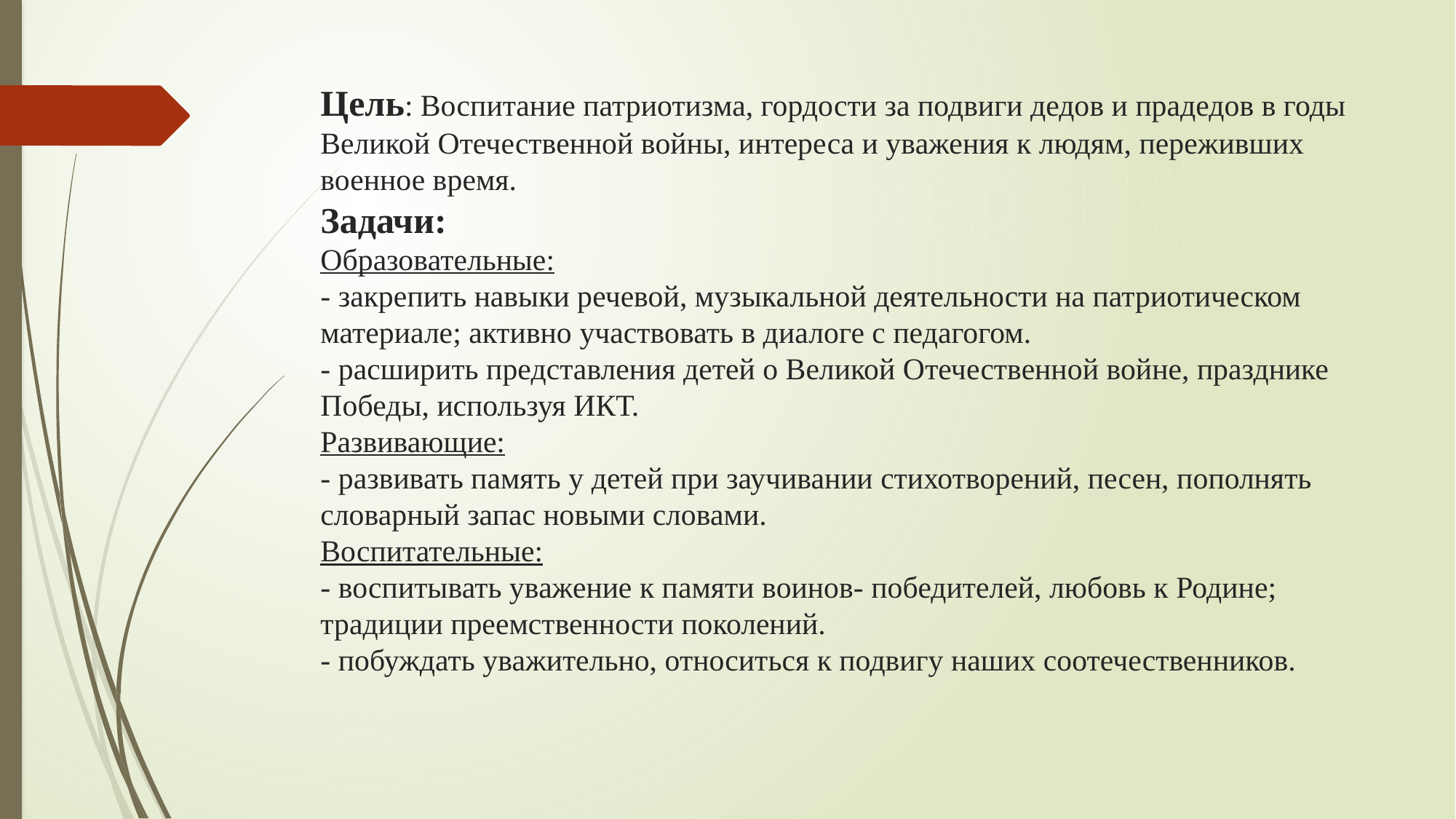

# Цель: Воспитание патриотизма, гордости за подвиги дедов и прадедов в годы Великой Отечественной войны, интереса и уважения к людям, переживших военное время. Задачи: Образовательные: - закрепить навыки речевой, музыкальной деятельности на патриотическом материале; активно участвовать в диалоге с педагогом. - расширить представления детей о Великой Отечественной войне, празднике Победы, используя ИКТ. Развивающие: - развивать память у детей при заучивании стихотворений, песен, пополнять словарный запас новыми словами. Воспитательные: - воспитывать уважение к памяти воинов- победителей, любовь к Родине; традиции преемственности поколений. - побуждать уважительно, относиться к подвигу наших соотечественников.